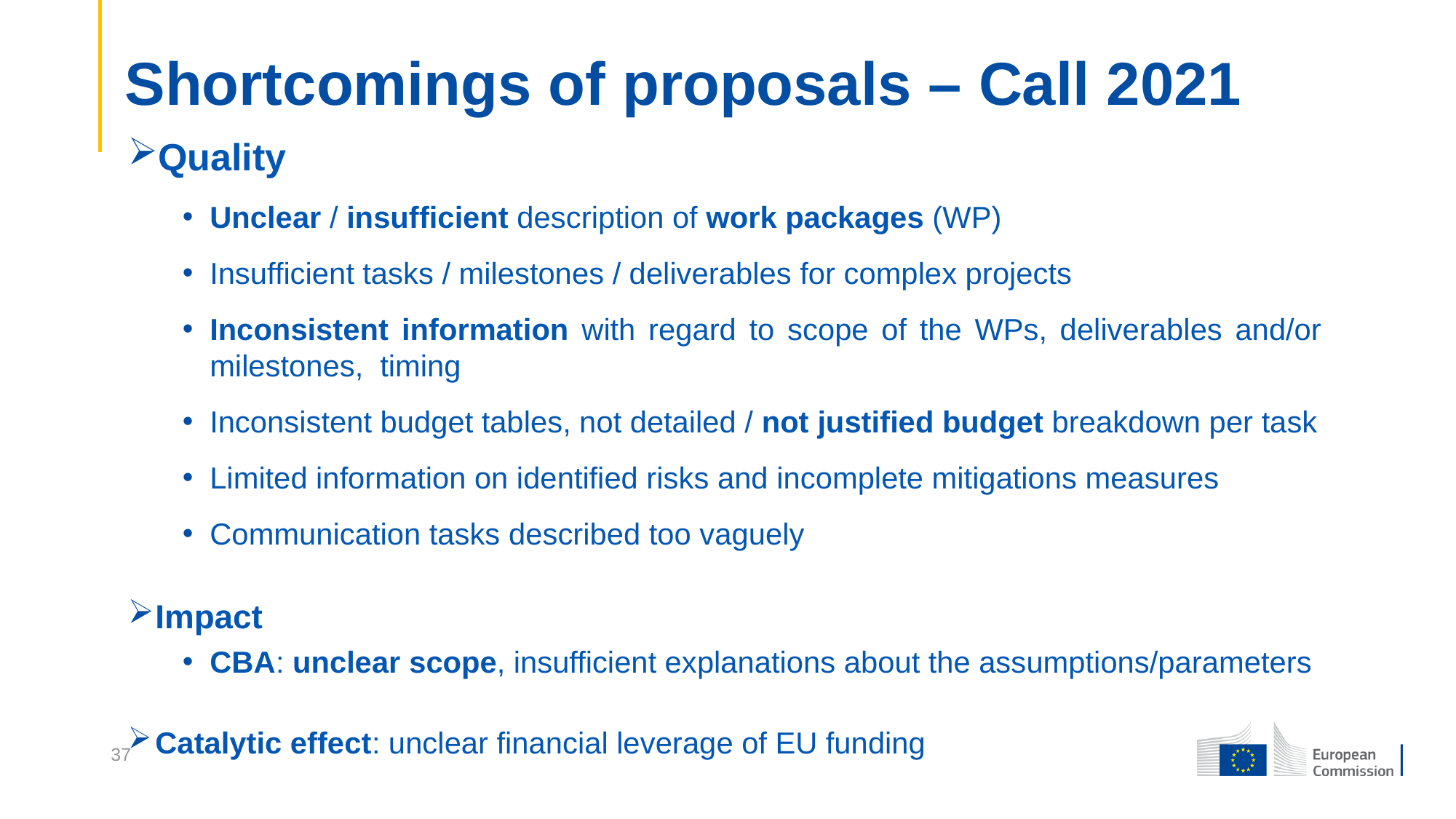

# Shortcomings of proposals – Call 2021
Quality
Unclear / insufficient description of work packages (WP)
Insufficient tasks / milestones / deliverables for complex projects
Inconsistent information with regard to scope of the WPs, deliverables and/or milestones,  timing
Inconsistent budget tables, not detailed / not justified budget breakdown per task
Limited information on identified risks and incomplete mitigations measures
Communication tasks described too vaguely

Impact
CBA: unclear scope, insufficient explanations about the assumptions/parameters

Catalytic effect: unclear financial leverage of EU funding

37